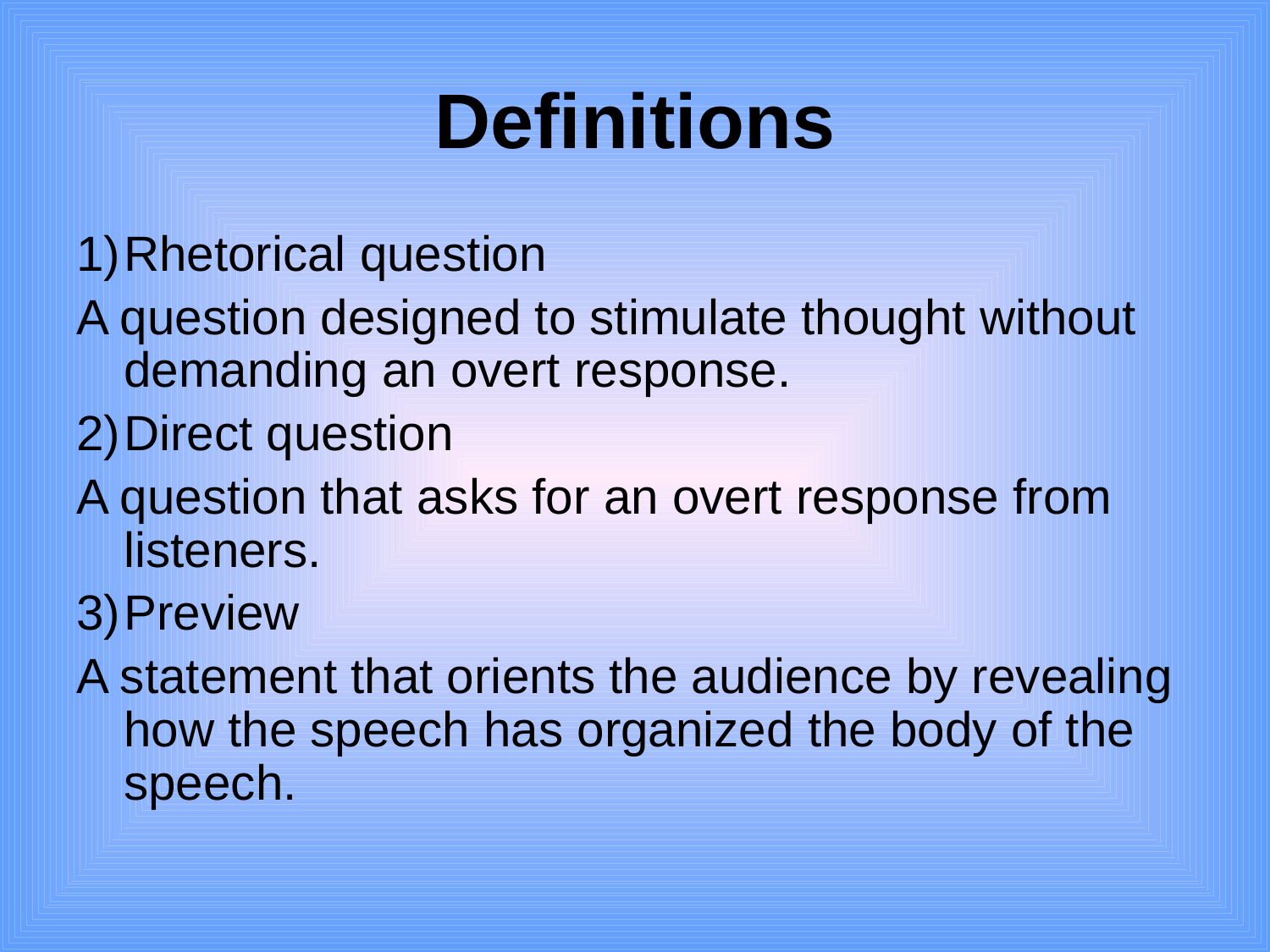

# Definitions
1)	Rhetorical question
A question designed to stimulate thought without demanding an overt response.
2)	Direct question
A question that asks for an overt response from listeners.
3)	Preview
A statement that orients the audience by revealing how the speech has organized the body of the speech.